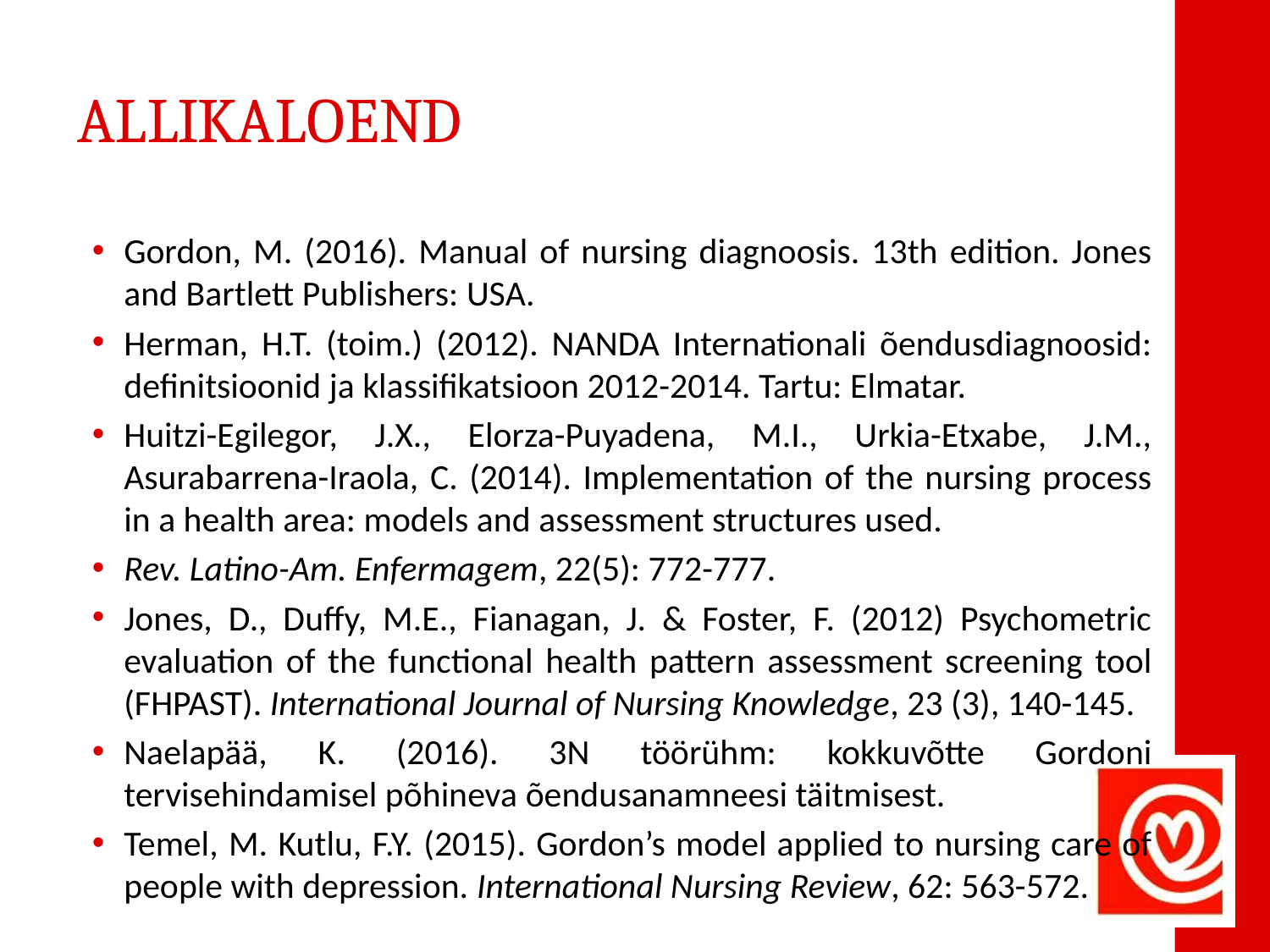

# ALLIKALOEND
Gordon, M. (2016). Manual of nursing diagnoosis. 13th edition. Jones and Bartlett Publishers: USA.
Herman, H.T. (toim.) (2012). NANDA Internationali õendusdiagnoosid: definitsioonid ja klassifikatsioon 2012-2014. Tartu: Elmatar.
Huitzi-Egilegor, J.X., Elorza-Puyadena, M.I., Urkia-Etxabe, J.M., Asurabarrena-Iraola, C. (2014). Implementation of the nursing process in a health area: models and assessment structures used.
Rev. Latino-Am. Enfermagem, 22(5): 772-777.
Jones, D., Duffy, M.E., Fianagan, J. & Foster, F. (2012) Psychometric evaluation of the functional health pattern assessment screening tool (FHPAST). International Journal of Nursing Knowledge, 23 (3), 140-145.
Naelapää, K. (2016). 3N töörühm: kokkuvõtte Gordoni tervisehindamisel põhineva õendusanamneesi täitmisest.
Temel, M. Kutlu, F.Y. (2015). Gordon’s model applied to nursing care of people with depression. International Nursing Review, 62: 563-572.